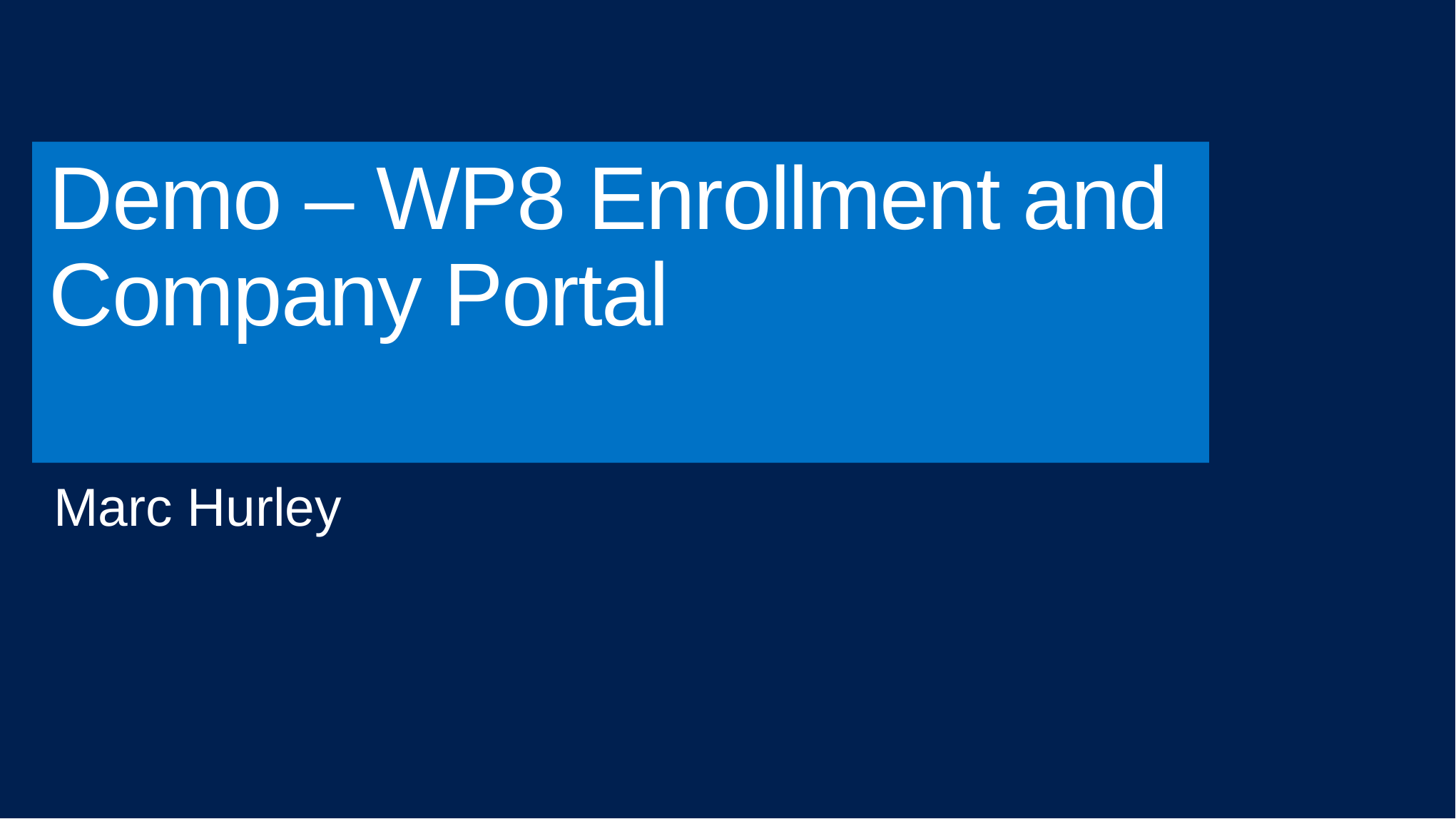

# Demo – WP8 Enrollment and Company Portal
Marc Hurley